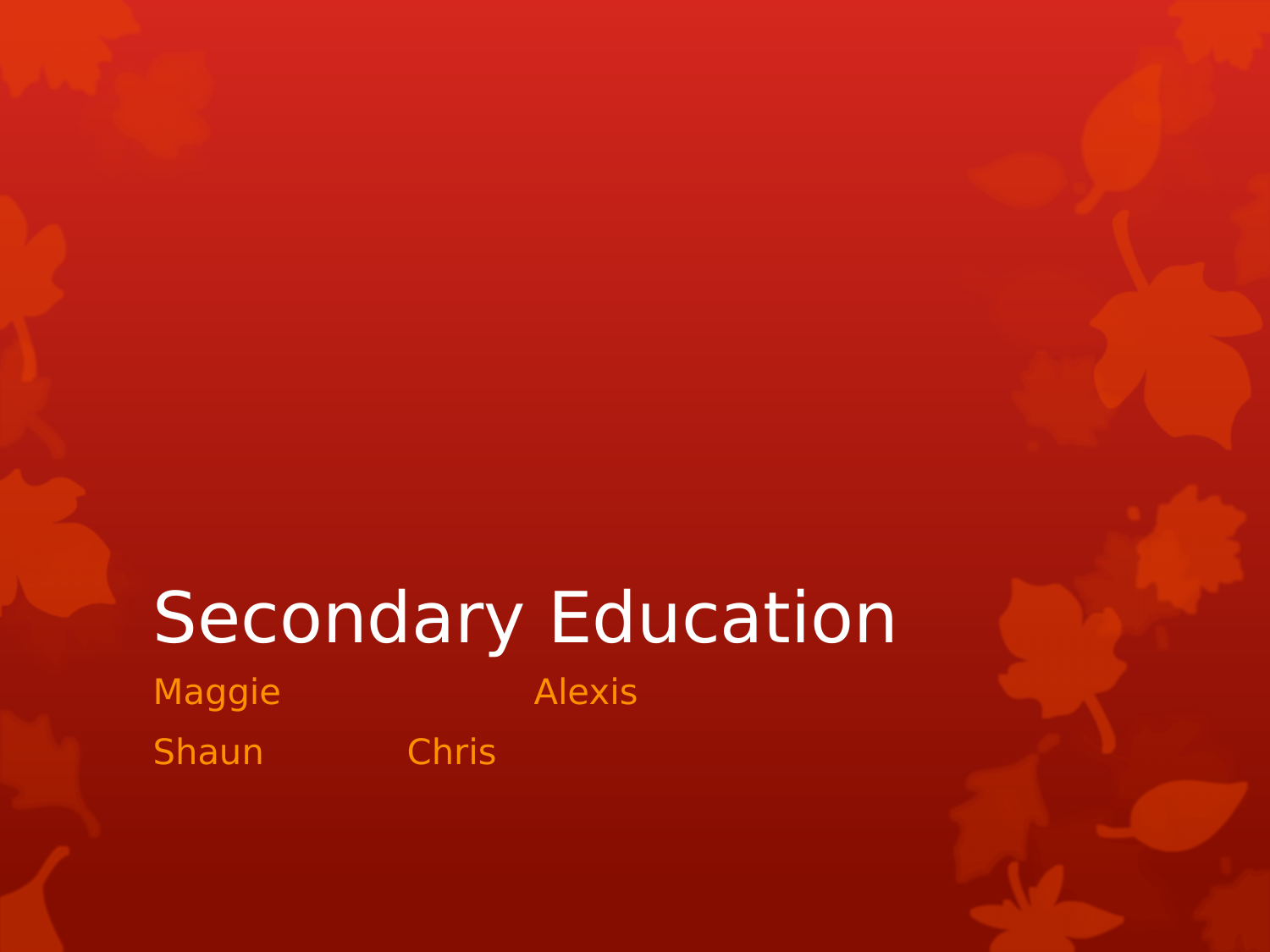

# Secondary Education
Maggie		Alexis
Shaun		Chris